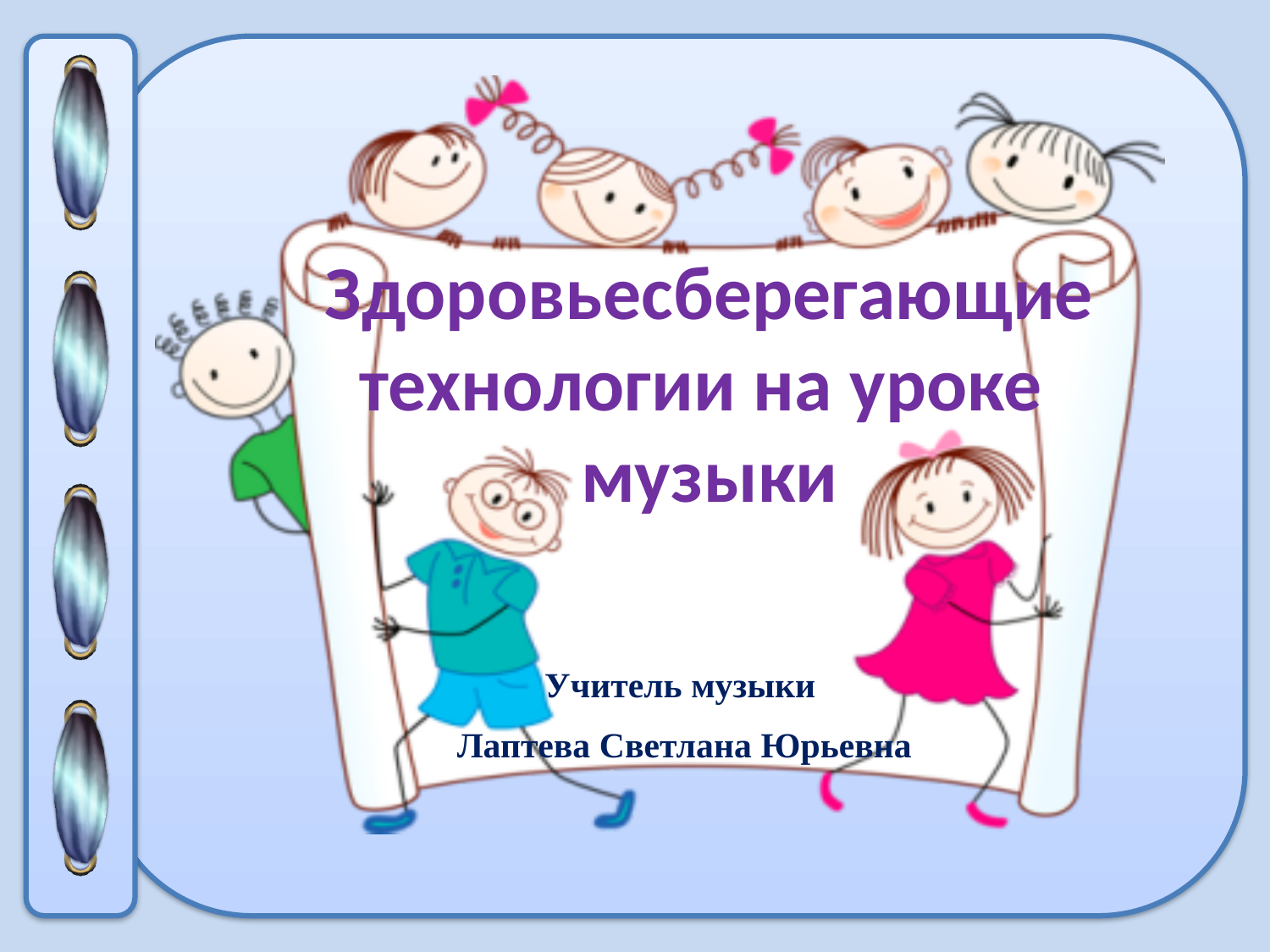

# Здоровьесберегающие технологии на уроке музыки
Учитель музыки
 Лаптева Светлана Юрьевна